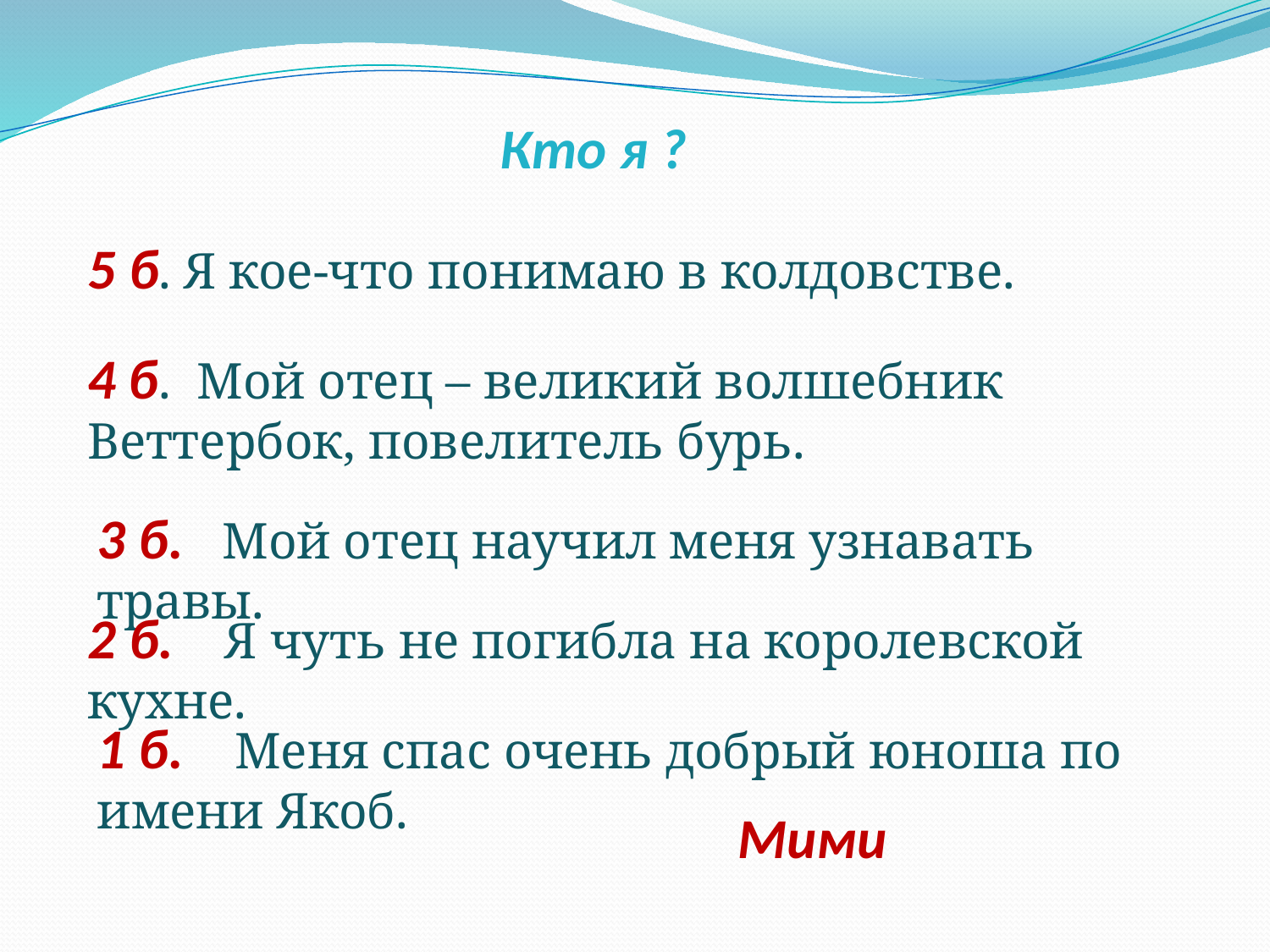

Кто я ?
5 б. Я кое-что понимаю в колдовстве.
4 б.  Мой отец – великий волшебник Веттербок, повелитель бурь.
3 б.   Мой отец научил меня узнавать травы.
2 б.    Я чуть не погибла на королевской кухне.
1 б.    Меня спас очень добрый юноша по имени Якоб.
Мими